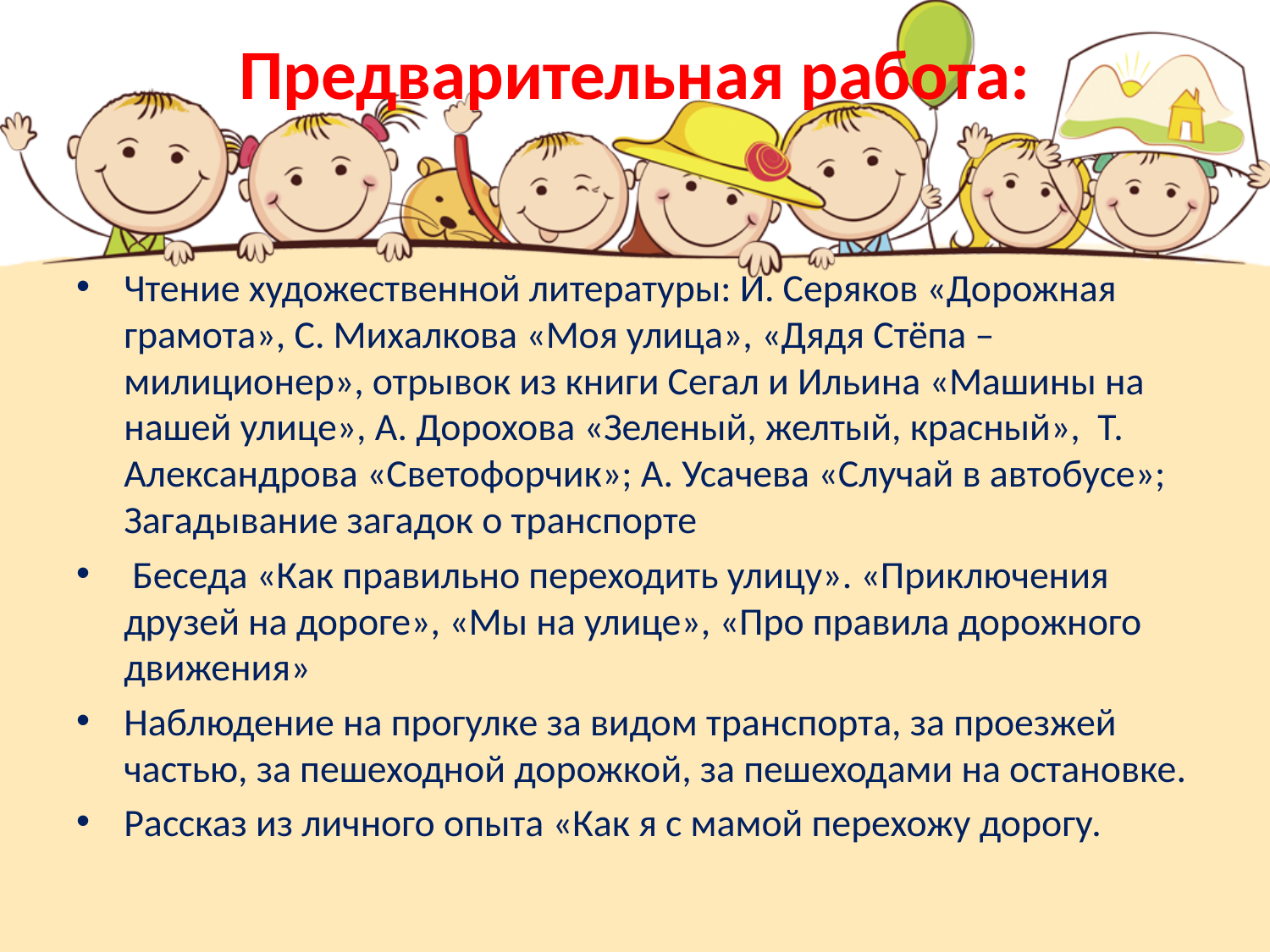

# Предварительная работа:
Чтение художественной литературы: И. Серяков «Дорожная грамота», С. Михалкова «Моя улица», «Дядя Стёпа – милиционер», отрывок из книги Сегал и Ильина «Машины на нашей улице», А. Дорохова «Зеленый, желтый, красный»,  Т. Александрова «Светофорчик»; А. Усачева «Случай в автобусе»; Загадывание загадок о транспорте
 Беседа «Как правильно переходить улицу». «Приключения друзей на дороге», «Мы на улице», «Про правила дорожного движения»
Наблюдение на прогулке за видом транспорта, за проезжей частью, за пешеходной дорожкой, за пешеходами на остановке.
Рассказ из личного опыта «Как я с мамой перехожу дорогу.